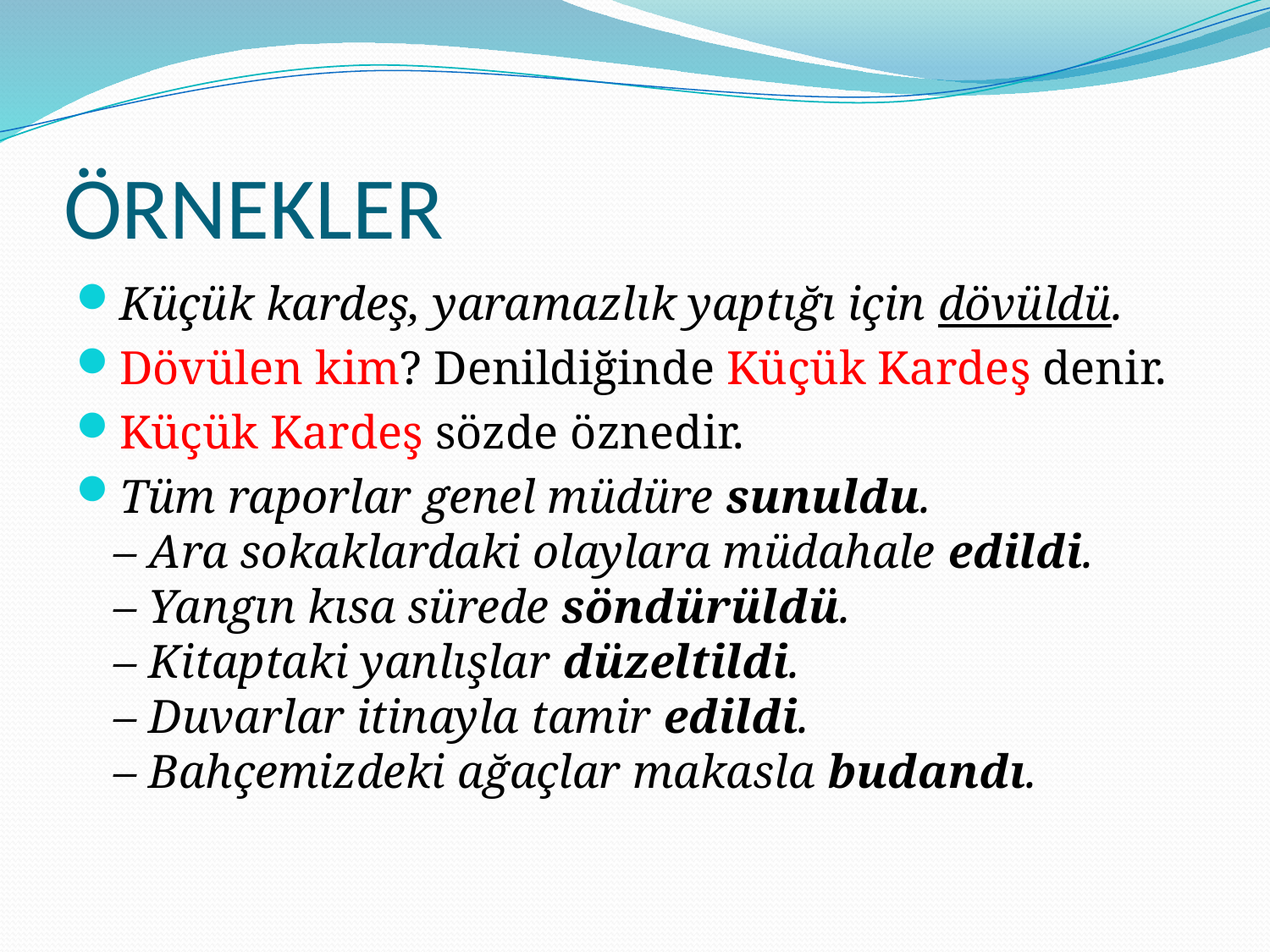

# ÖRNEKLER
Küçük kardeş, yaramazlık yaptığı için dövüldü.
Dövülen kim? Denildiğinde Küçük Kardeş denir.
Küçük Kardeş sözde öznedir.
Tüm raporlar genel müdüre sunuldu.
– Ara sokaklardaki olaylara müdahale edildi.
– Yangın kısa sürede söndürüldü.
– Kitaptaki yanlışlar düzeltildi.
– Duvarlar itinayla tamir edildi.
– Bahçemizdeki ağaçlar makasla budandı.